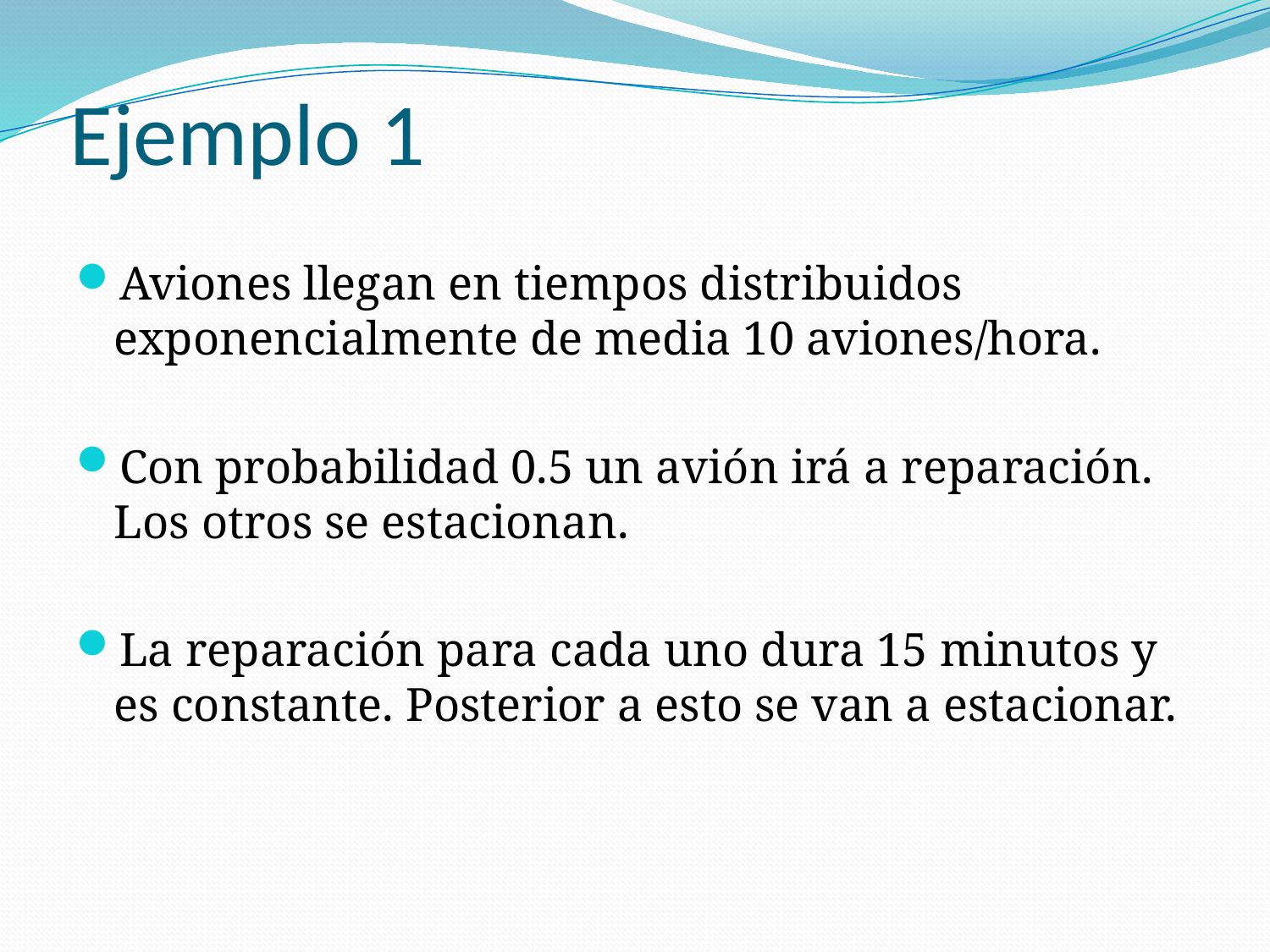

# Ejemplo 1
Aviones llegan en tiempos distribuidos exponencialmente de media 10 aviones/hora.

Con probabilidad 0.5 un avión irá a reparación. Los otros se estacionan.

La reparación para cada uno dura 15 minutos y es constante. Posterior a esto se van a estacionar.